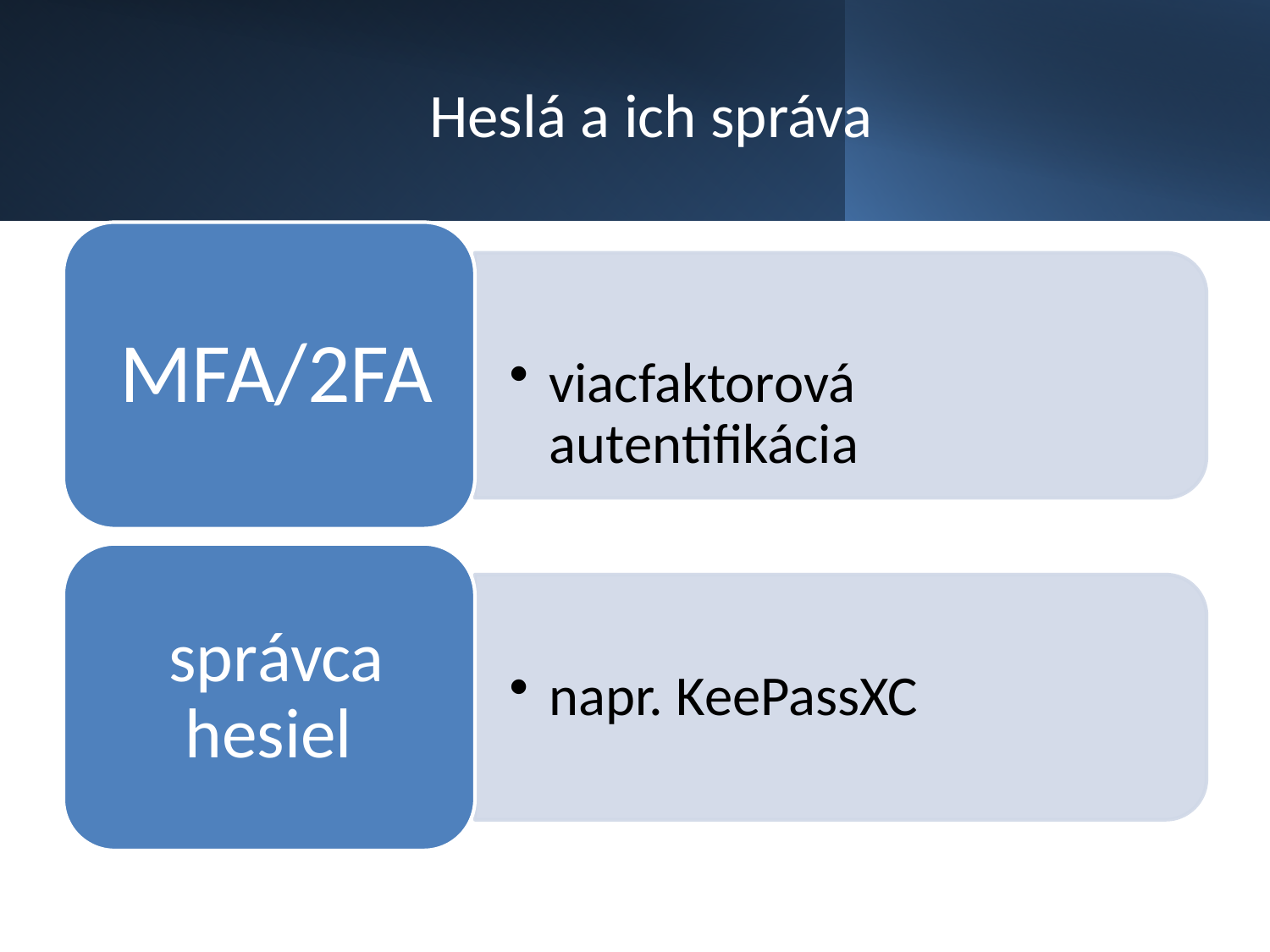

# Heslá a ich správa

viacfaktorová autentifikácia
MFA/2FA
napr. KeePassXC
správca hesiel